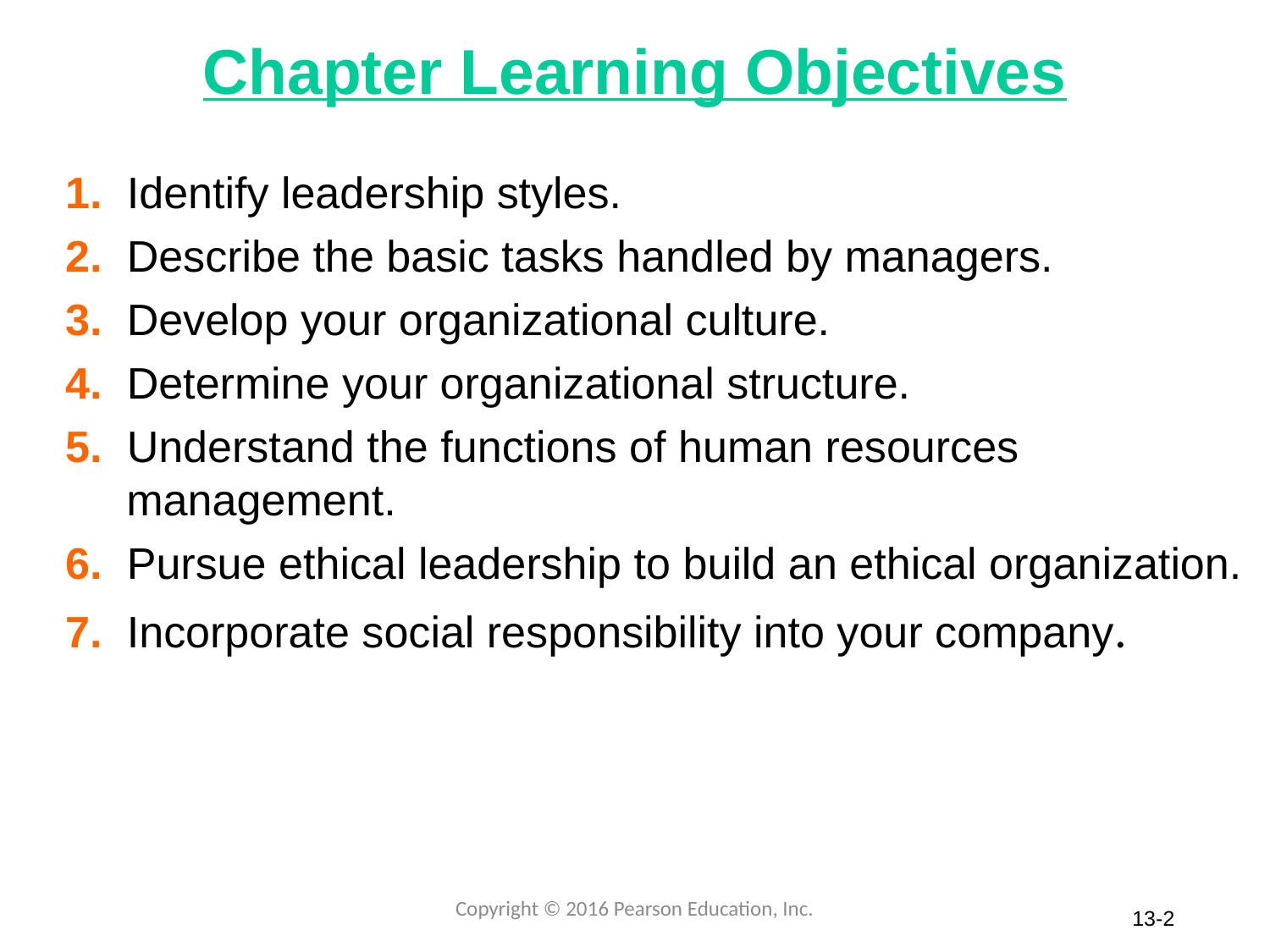

# Chapter Learning Objectives
1.  Identify leadership styles.

2.  Describe the basic tasks handled by managers.

3.  Develop your organizational culture.

4.  Determine your organizational structure.

5.  Understand the functions of human resources
     management.

6.  Pursue ethical leadership to build an ethical organization.

7.  Incorporate social responsibility into your company.

Copyright © 2016 Pearson Education, Inc.